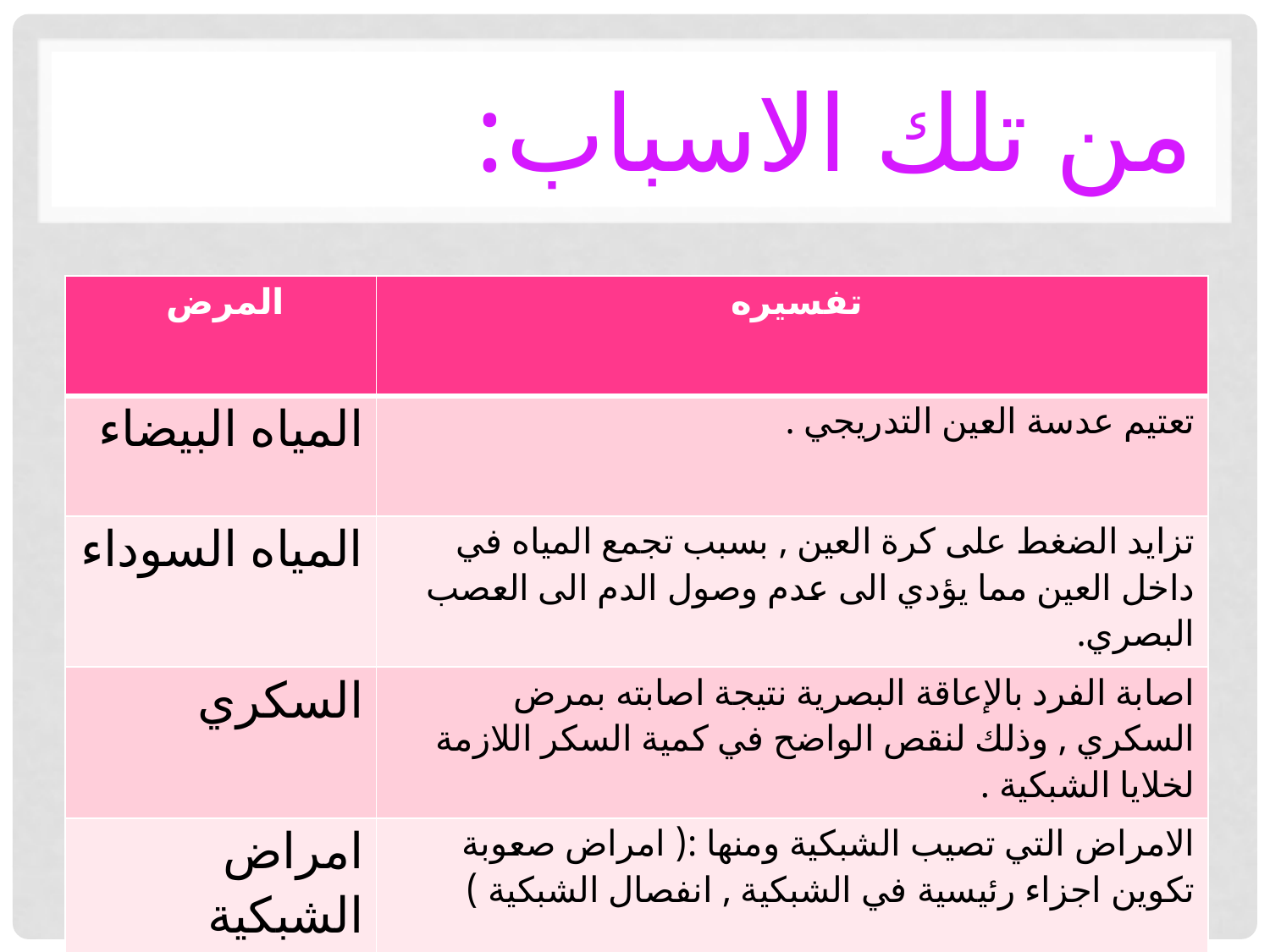

# من تلك الاسباب:
| المرض | تفسيره |
| --- | --- |
| المياه البيضاء | تعتيم عدسة العين التدريجي . |
| المياه السوداء | تزايد الضغط على كرة العين , بسبب تجمع المياه في داخل العين مما يؤدي الى عدم وصول الدم الى العصب البصري. |
| السكري | اصابة الفرد بالإعاقة البصرية نتيجة اصابته بمرض السكري , وذلك لنقص الواضح في كمية السكر اللازمة لخلايا الشبكية . |
| امراض الشبكية | الامراض التي تصيب الشبكية ومنها :( امراض صعوبة تكوين اجزاء رئيسية في الشبكية , انفصال الشبكية ) |